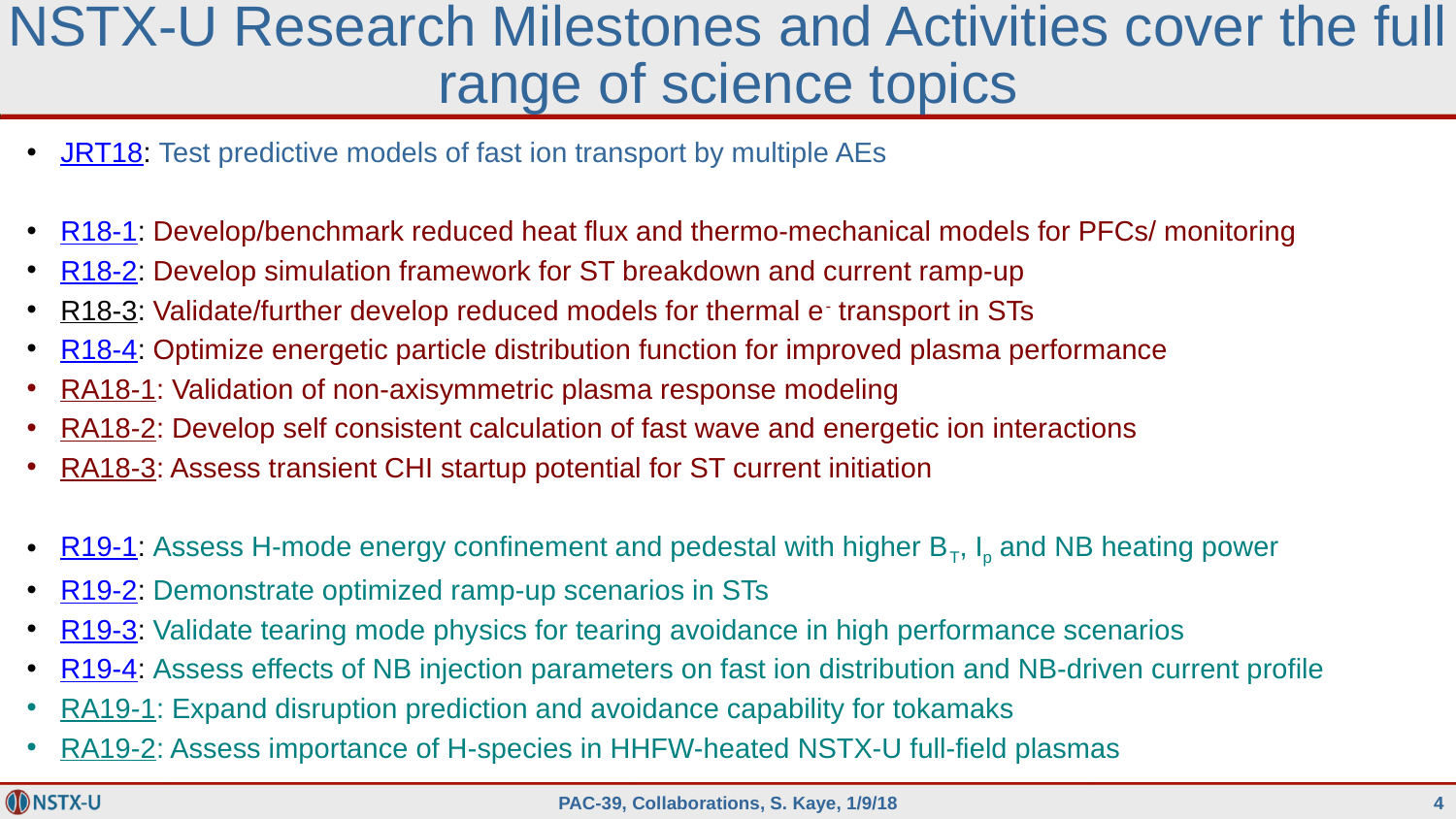

# NSTX-U Research Milestones and Activities cover the full range of science topics
JRT18: Test predictive models of fast ion transport by multiple AEs

R18-1: Develop/benchmark reduced heat flux and thermo-mechanical models for PFCs/ monitoring
R18-2: Develop simulation framework for ST breakdown and current ramp-up
R18-3: Validate/further develop reduced models for thermal e- transport in STs
R18-4: Optimize energetic particle distribution function for improved plasma performance
RA18-1: Validation of non-axisymmetric plasma response modeling
RA18-2: Develop self consistent calculation of fast wave and energetic ion interactions
RA18-3: Assess transient CHI startup potential for ST current initiation

R19-1: Assess H-mode energy confinement and pedestal with higher BT, Ip and NB heating power
R19-2: Demonstrate optimized ramp-up scenarios in STs
R19-3: Validate tearing mode physics for tearing avoidance in high performance scenarios
R19-4: Assess effects of NB injection parameters on fast ion distribution and NB-driven current profile
RA19-1: Expand disruption prediction and avoidance capability for tokamaks
RA19-2: Assess importance of H-species in HHFW-heated NSTX-U full-field plasmas